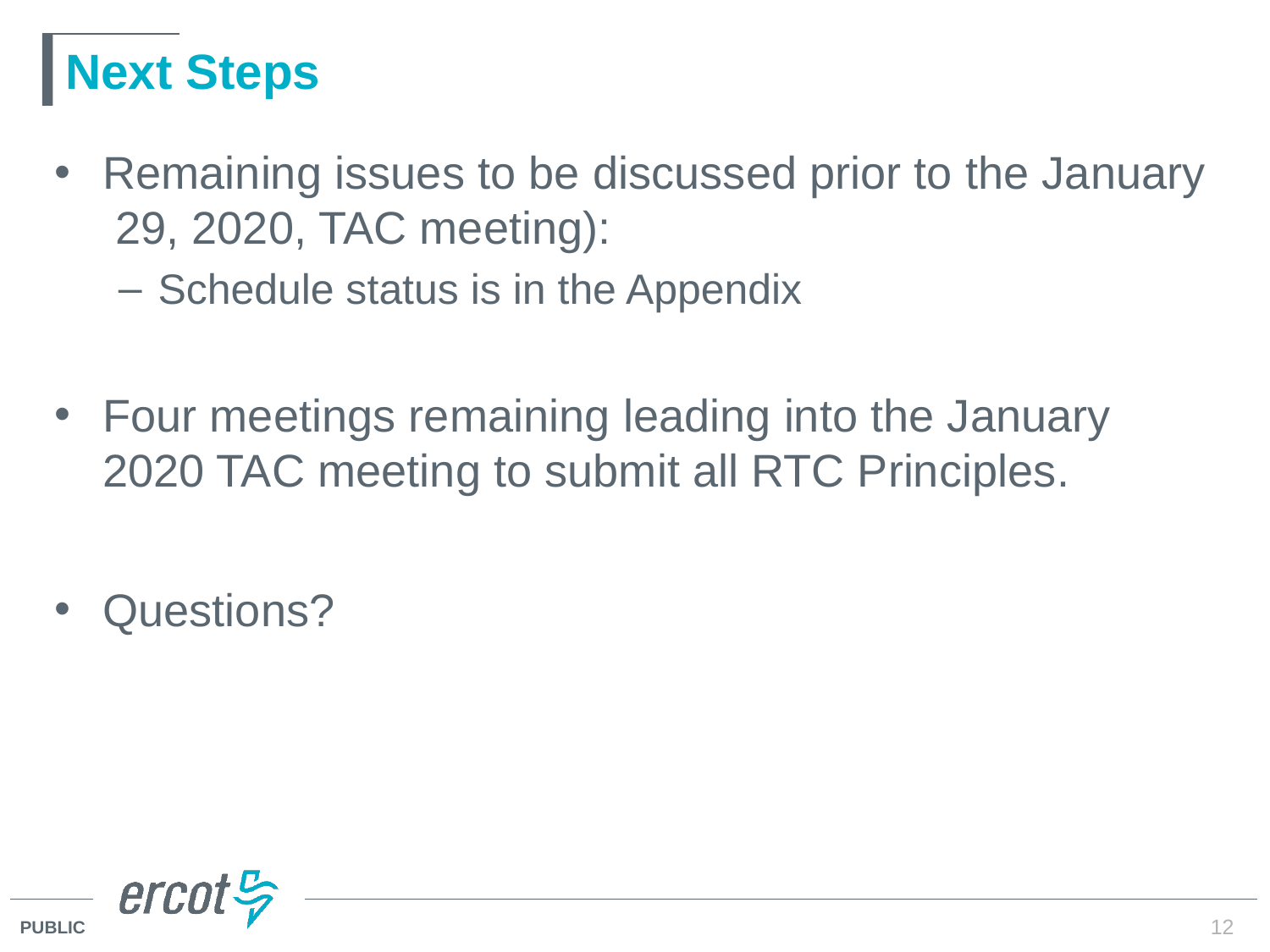

# Next Steps
Remaining issues to be discussed prior to the January  29, 2020, TAC meeting):
Schedule status is in the Appendix

Four meetings remaining leading into the January 2020 TAC meeting to submit all RTC Principles.

Questions?
12